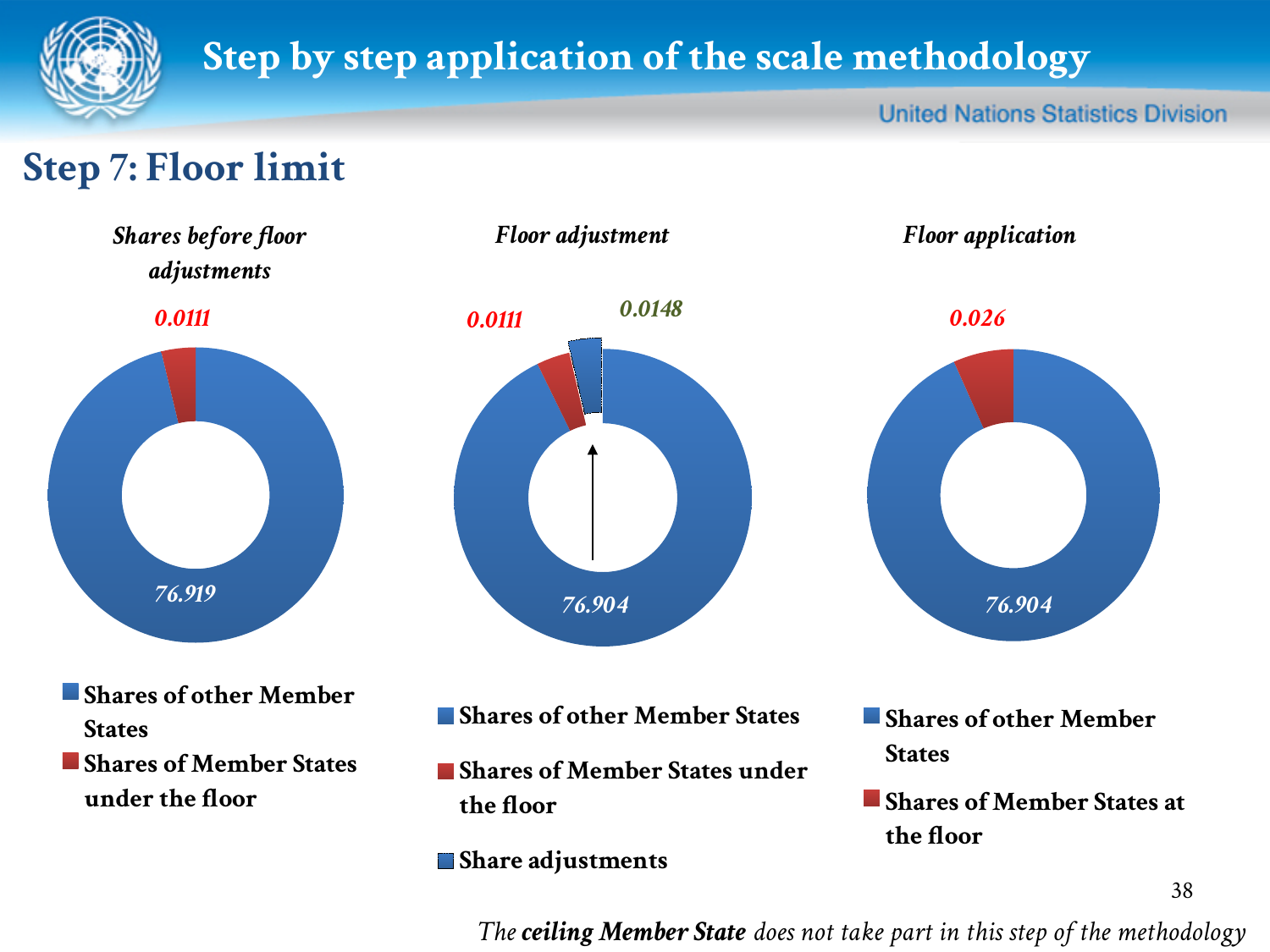

Step by step application of the scale methodology

### Chart: Floor adjustment

| Category |  |
|---|---|
| Shares of other Member States | 76.90462 |
| Shares of Member States under the floor | 3.0 |
| Share adjustments | 3.0 |
Step 7: Floor limit

### Chart: Floor application

| Category |  |
|---|---|
| Shares of other Member States | 76.90462 |
| Shares of Member States at the floor | 5.5 |

### Chart: Shares before floor adjustments

| Category |  |
|---|---|
| Shares of other Member States | 76.91942 |
| Shares of Member States under the floor | 3.0 |
38
The ceiling Member State does not take part in this step of the methodology